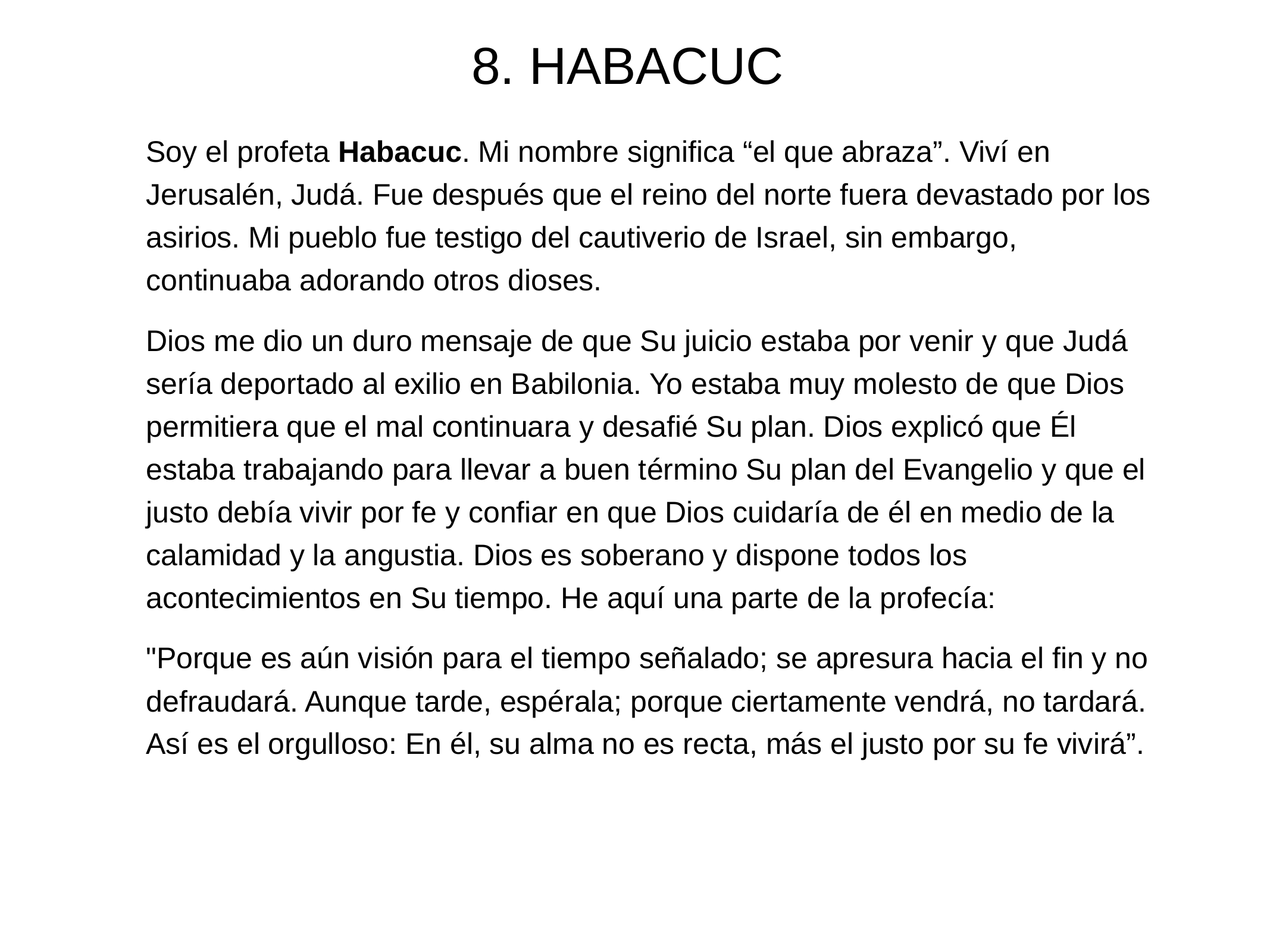

8. HABACUC
Soy el profeta Habacuc. Mi nombre significa “el que abraza”. Viví en Jerusalén, Judá. Fue después que el reino del norte fuera devastado por los asirios. Mi pueblo fue testigo del cautiverio de Israel, sin embargo, continuaba adorando otros dioses.

Dios me dio un duro mensaje de que Su juicio estaba por venir y que Judá sería deportado al exilio en Babilonia. Yo estaba muy molesto de que Dios permitiera que el mal continuara y desafié Su plan. Dios explicó que Él estaba trabajando para llevar a buen término Su plan del Evangelio y que el justo debía vivir por fe y confiar en que Dios cuidaría de él en medio de la calamidad y la angustia. Dios es soberano y dispone todos los acontecimientos en Su tiempo. He aquí una parte de la profecía:
"Porque es aún visión para el tiempo señalado; se apresura hacia el fin y no defraudará. Aunque tarde, espérala; porque ciertamente vendrá, no tardará. Así es el orgulloso: En él, su alma no es recta, más el justo por su fe vivirá”.